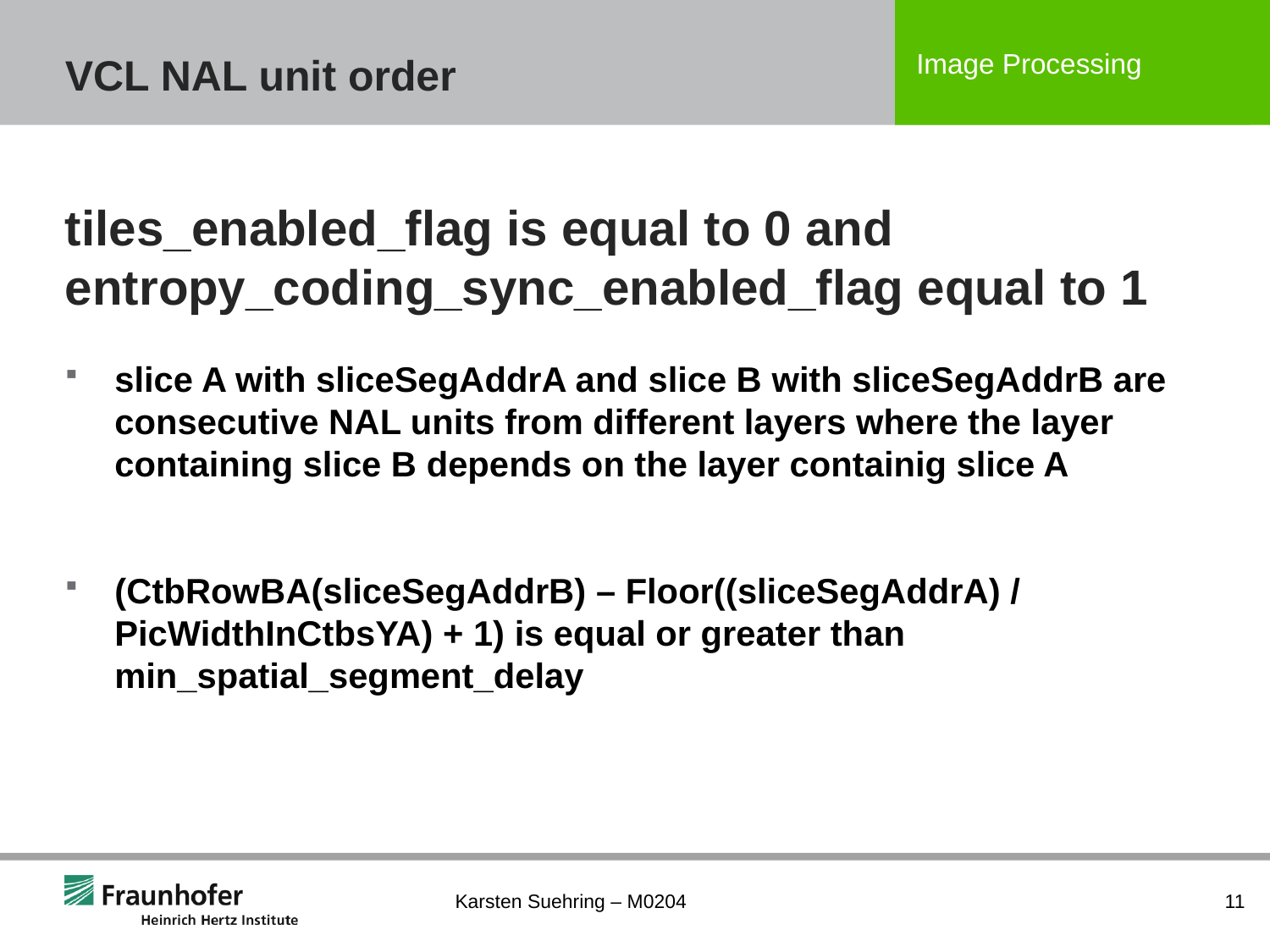

# VCL NAL unit order
tiles_enabled_flag is equal to 0 and entropy_coding_sync_enabled_flag equal to 1

slice A with sliceSegAddrA and slice B with sliceSegAddrB are consecutive NAL units from different layers where the layer containing slice B depends on the layer containig slice A

(CtbRowBA(sliceSegAddrB) – Floor((sliceSegAddrA) / PicWidthInCtbsYA) + 1) is equal or greater than min_spatial_segment_delay
Karsten Suehring – M0204
11